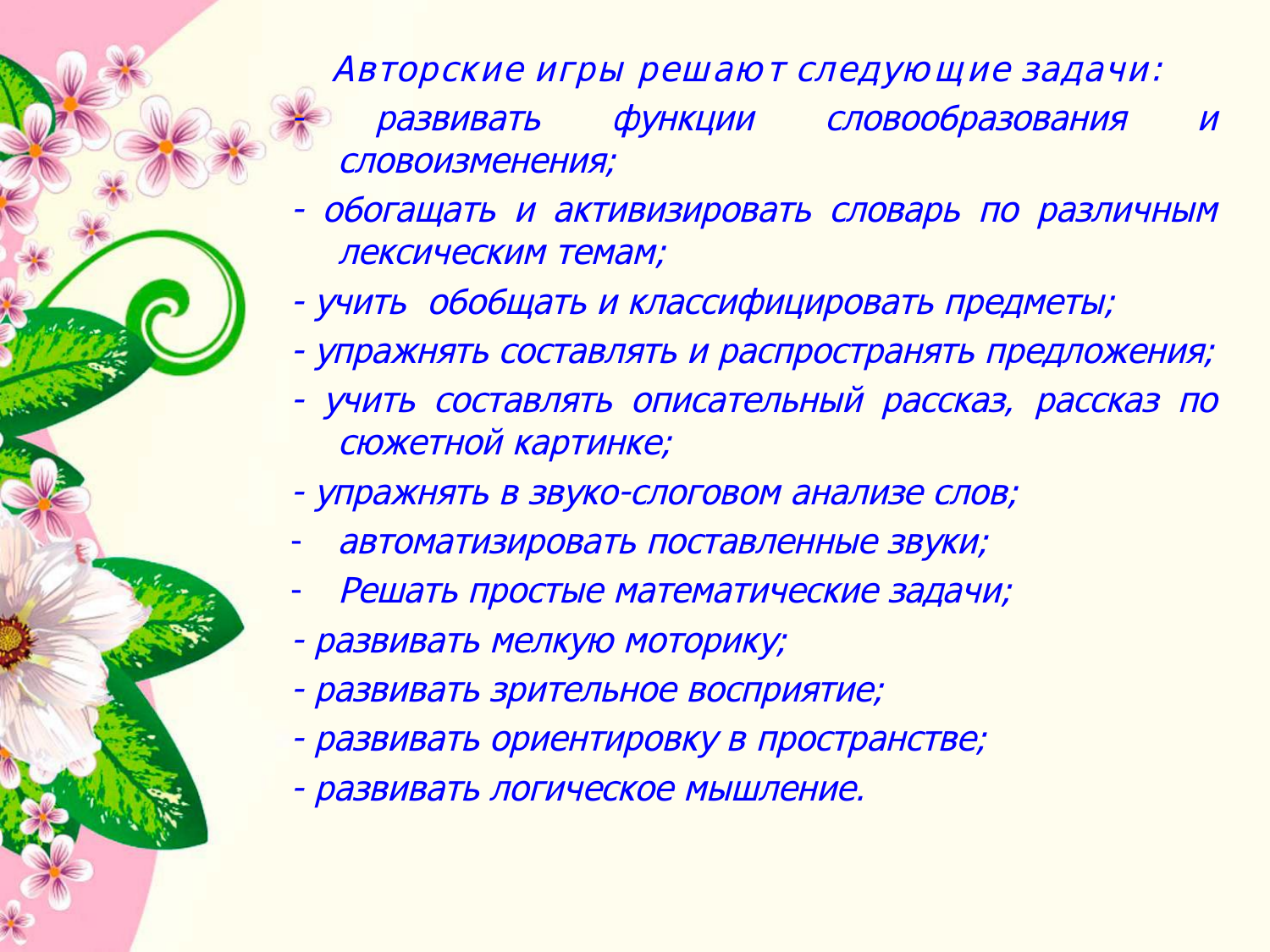

Авторские игры решают следующие задачи:
- развивать функции словообразования и словоизменения;
- обогащать и активизировать словарь по различным лексическим темам;
- учить  обобщать и классифицировать предметы;
- упражнять составлять и распространять предложения;
- учить составлять описательный рассказ, рассказ по сюжетной картинке;
- упражнять в звуко-слоговом анализе слов;
автоматизировать поставленные звуки;
Решать простые математические задачи;
- развивать мелкую моторику;
- развивать зрительное восприятие;
- развивать ориентировку в пространстве;
- развивать логическое мышление.